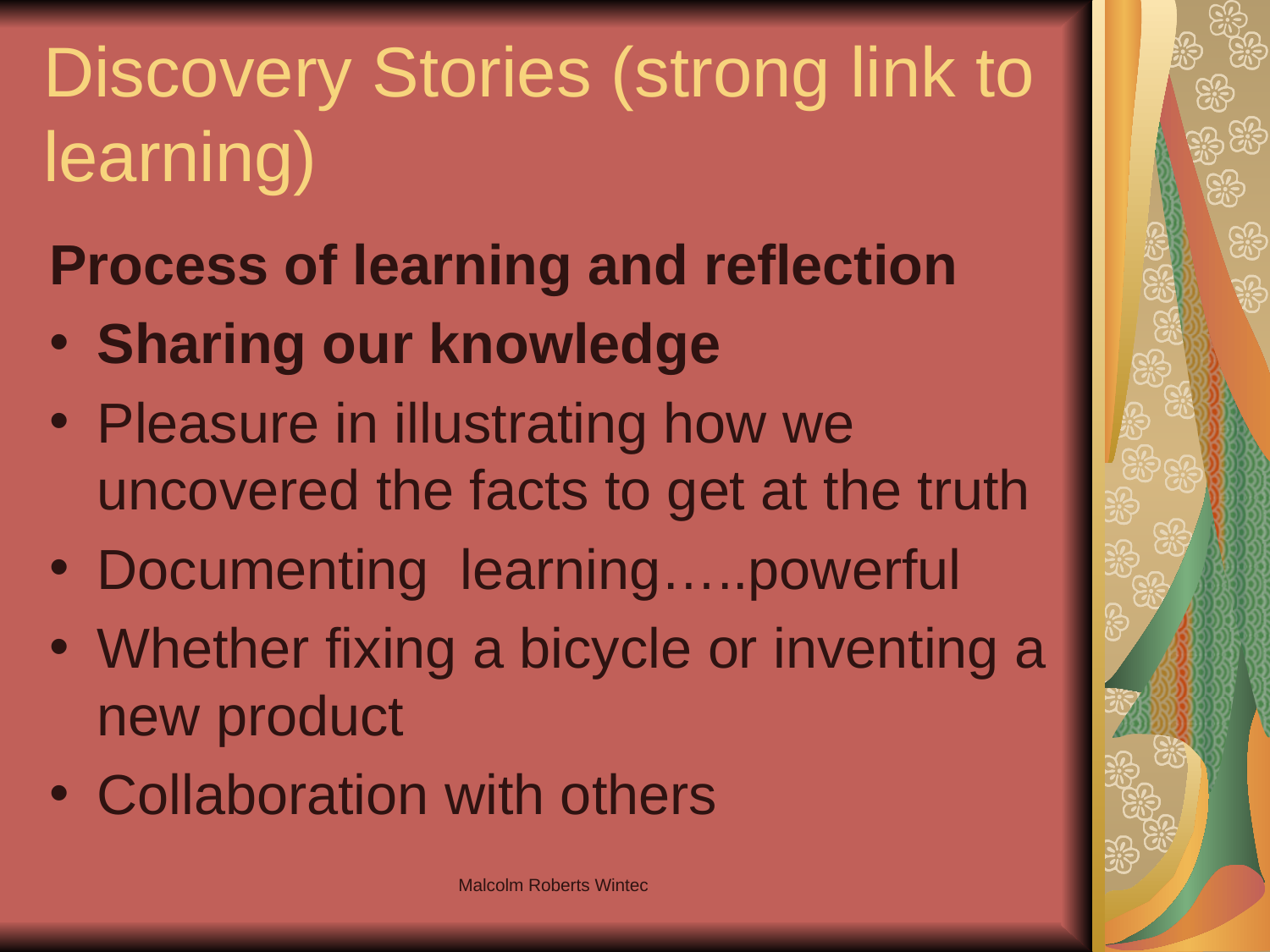

# Discovery Stories (strong link to learning)
Process of learning and reflection
Sharing our knowledge
Pleasure in illustrating how we uncovered the facts to get at the truth
Documenting  learning…..powerful
Whether fixing a bicycle or inventing a new product
Collaboration with others

Malcolm Roberts Wintec